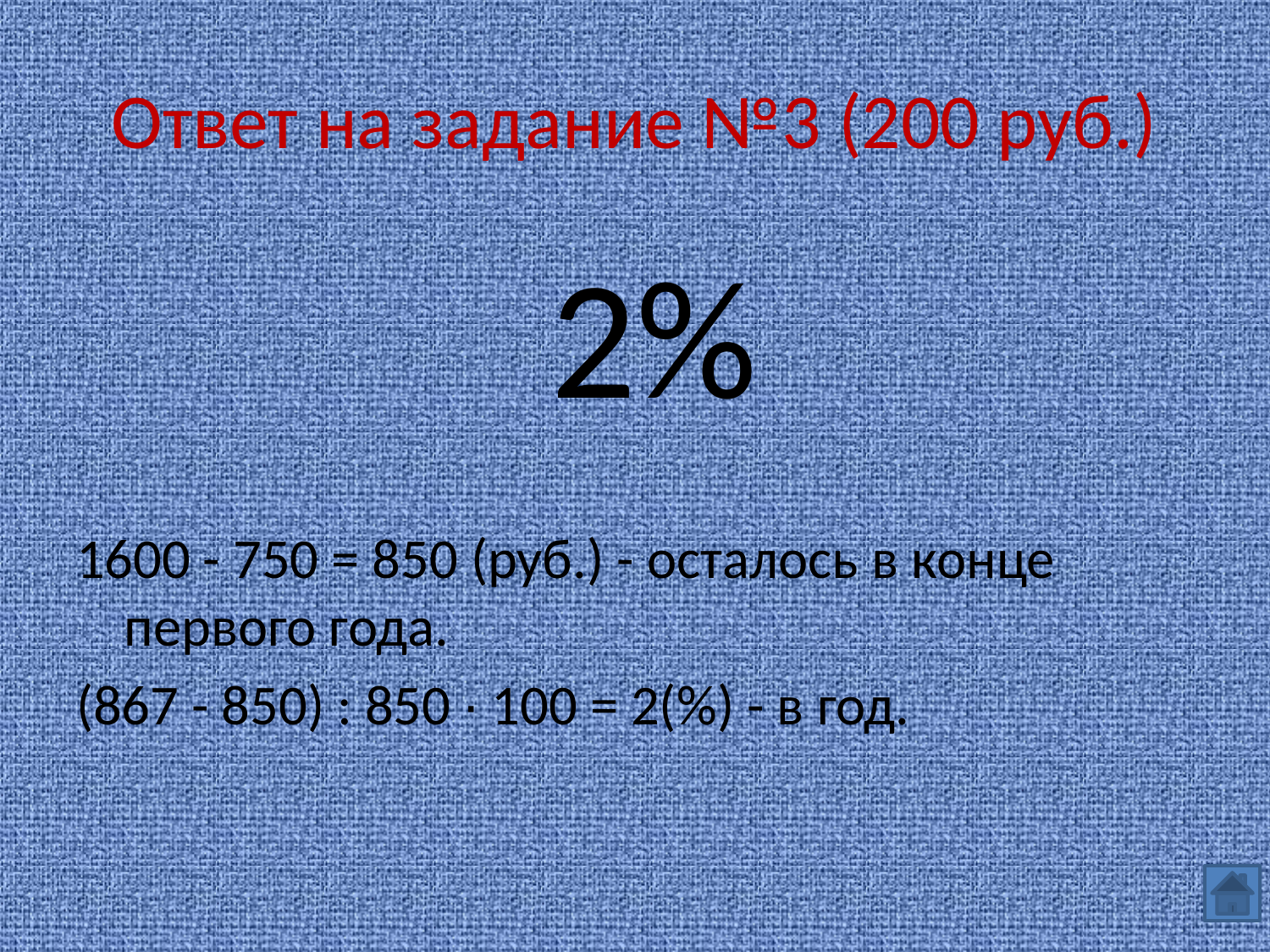

# Ответ на задание №3 (200 руб.)
 2%

1600 - 750 = 850 (руб.) - осталось в конце первого года.
(867 - 850) : 850 ∙ 100 = 2(%) - в год.